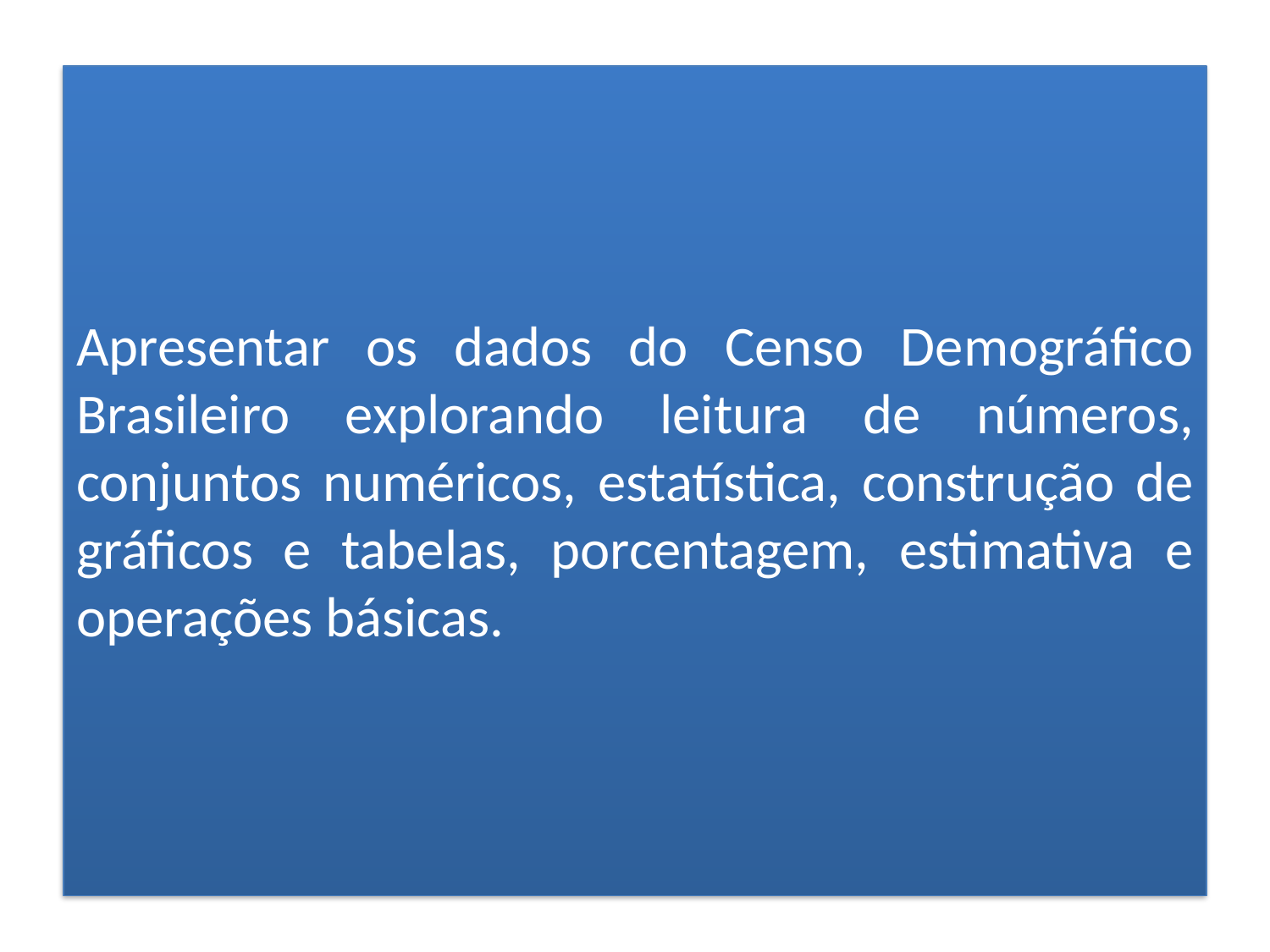

Apresentar os dados do Censo Demográfico Brasileiro explorando leitura de números, conjuntos numéricos, estatística, construção de gráficos e tabelas, porcentagem, estimativa e operações básicas.